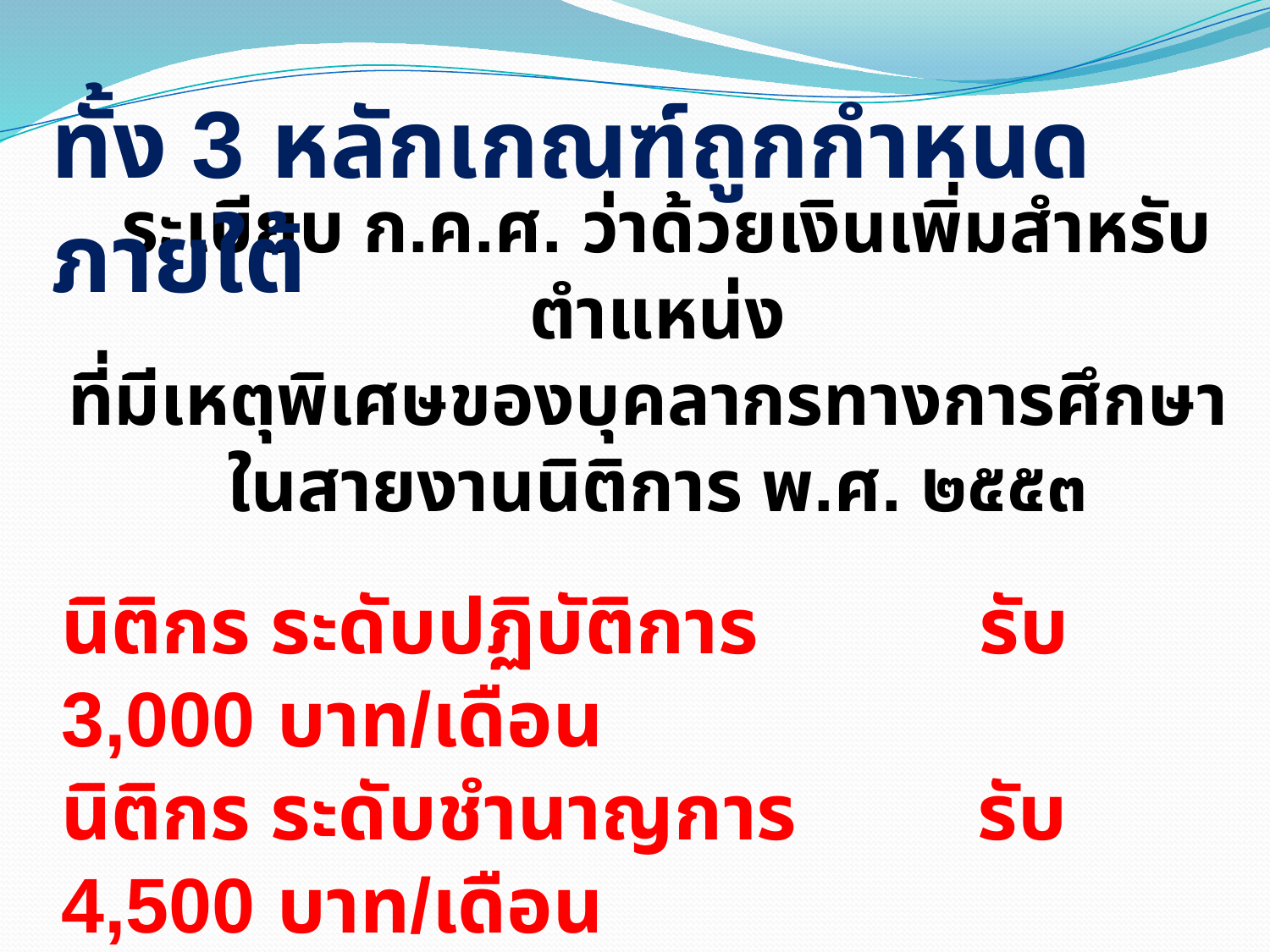

ทั้ง 3 หลักเกณฑ์ถูกกำหนดภายใต้
# ระเบียบ ก.ค.ศ. ว่าด้วยเงินเพิ่มสำหรับตำแหน่ง ที่มีเหตุพิเศษของบุคลากรทางการศึกษา ในสายงานนิติการ พ.ศ. ๒๕๕๓
นิติกร ระดับปฏิบัติการ           รับ 3,000 บาท/เดือน
นิติกร ระดับชำนาญการ         รับ 4,500 บาท/เดือน
นิติกร ระดับชำนาญการพิเศษ  รับ 6,000 บาท/เดือน